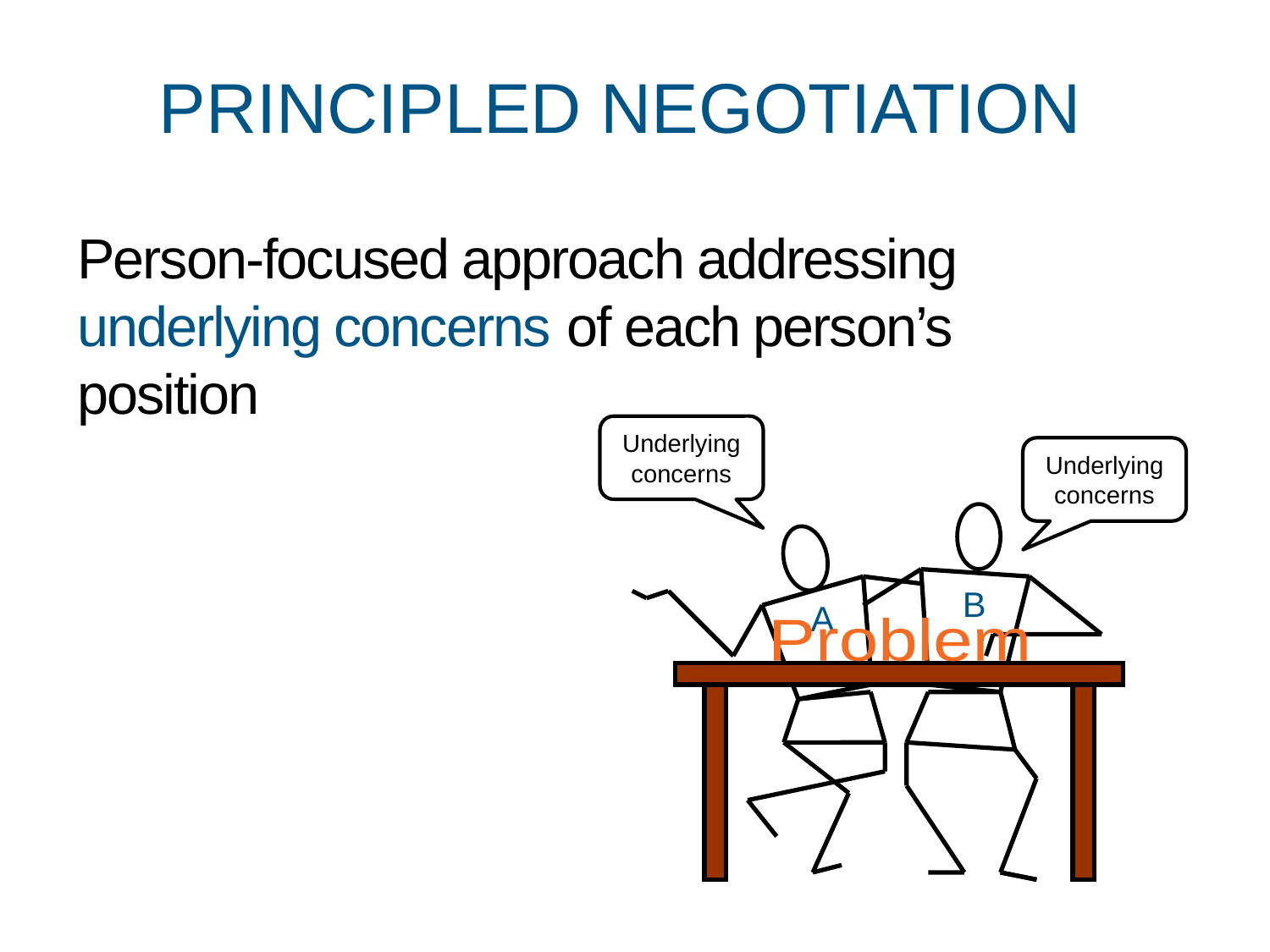

Principled negotiation
Person-focused approach addressing underlying concerns of each person’s position
Underlying concerns
Underlying concerns

B
A
Problem